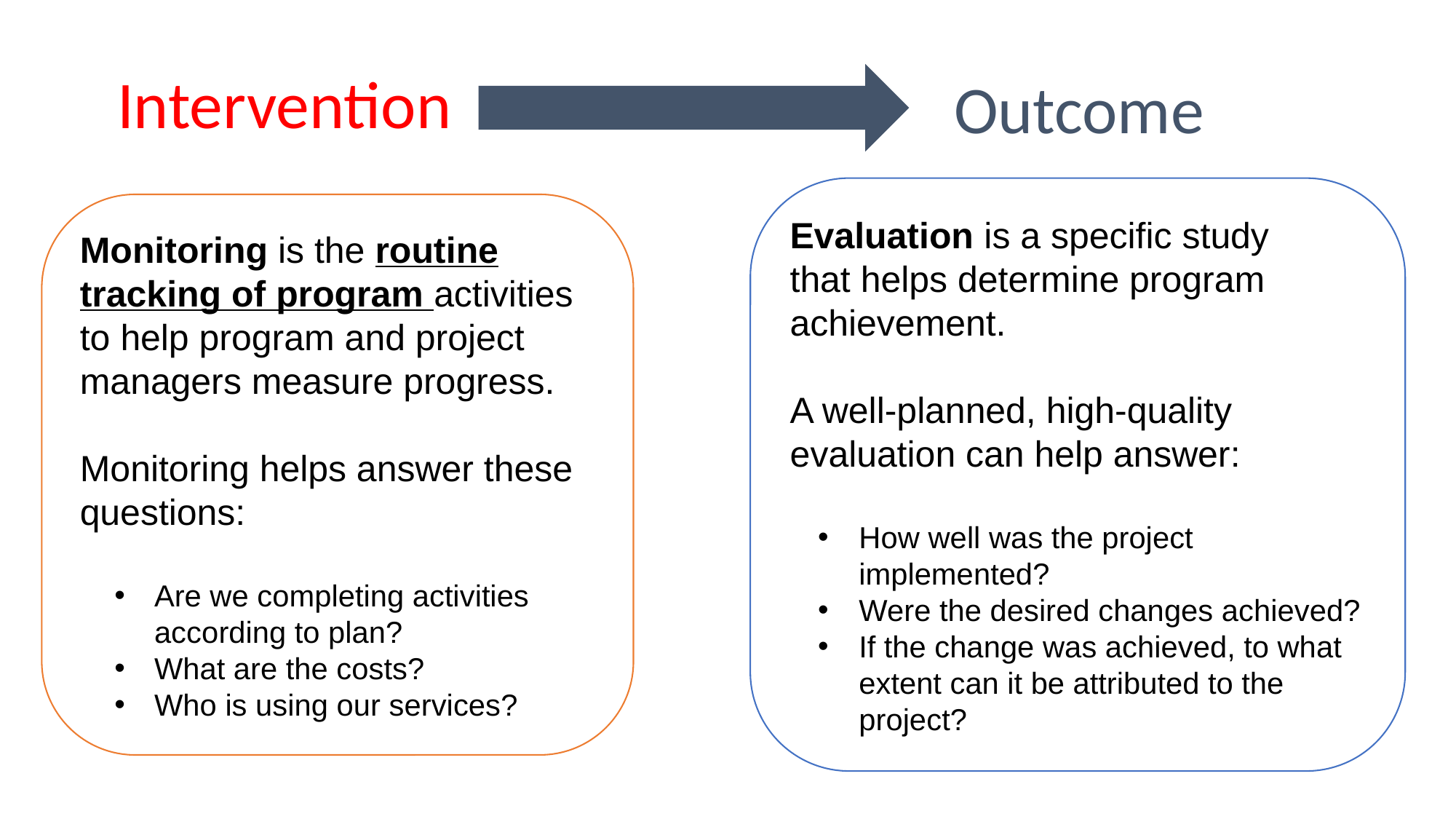

Intervention
Outcome

Evaluation is a specific study
that helps determine program achievement.

A well-planned, high-quality evaluation can help answer:

How well was the project implemented?
Were the desired changes achieved?
If the change was achieved, to what extent can it be attributed to the project?
Monitoring is the routine tracking of program activities to help program and project managers measure progress.

Monitoring helps answer these questions:

Are we completing activities according to plan?
What are the costs?
Who is using our services?